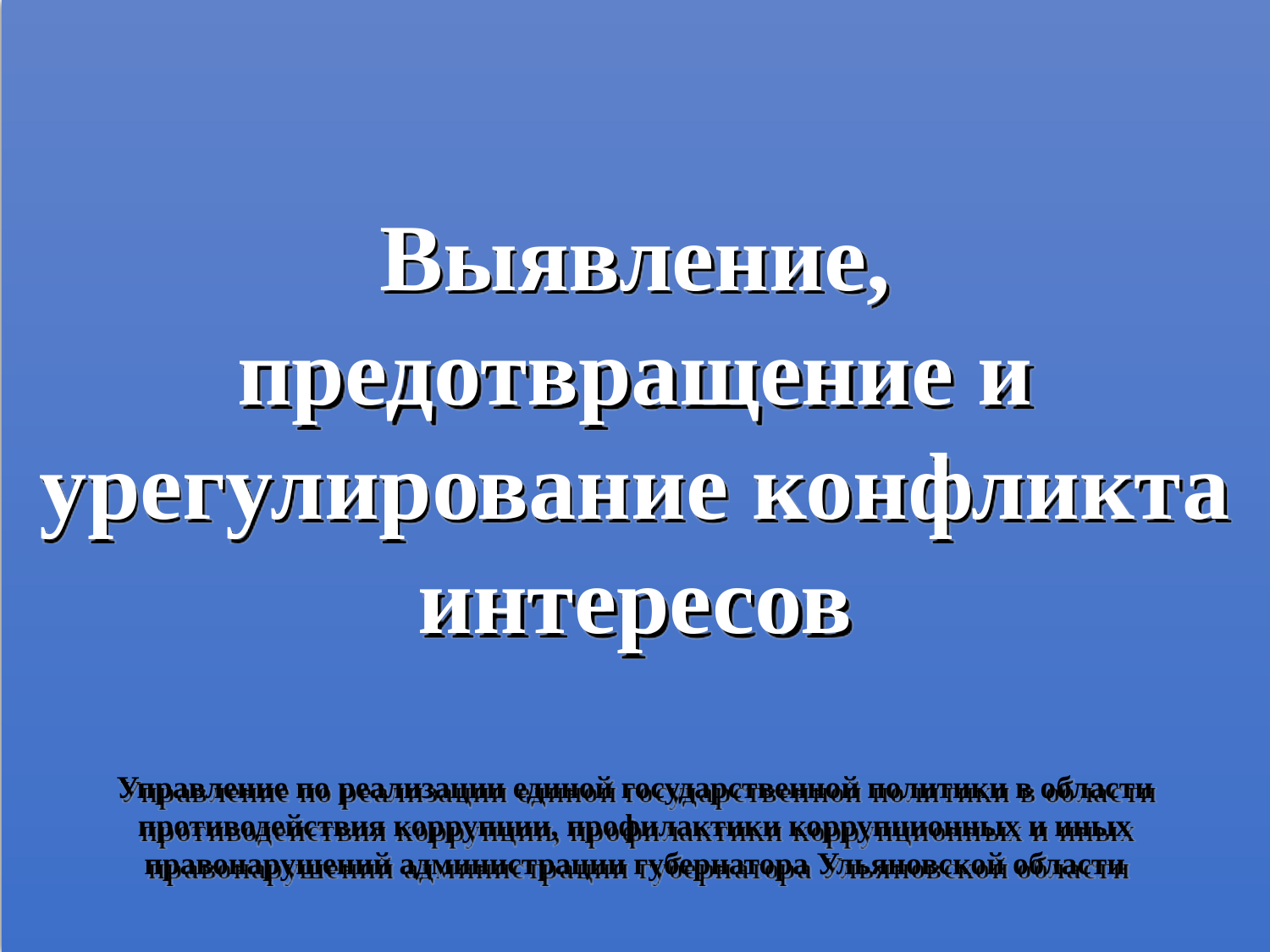

# Выявление, предотвращение и урегулирование конфликта интересов Управление по реализации единой государственной политики в области противодействия коррупции, профилактики коррупционных и иных правонарушений администрации губернатора Ульяновской области